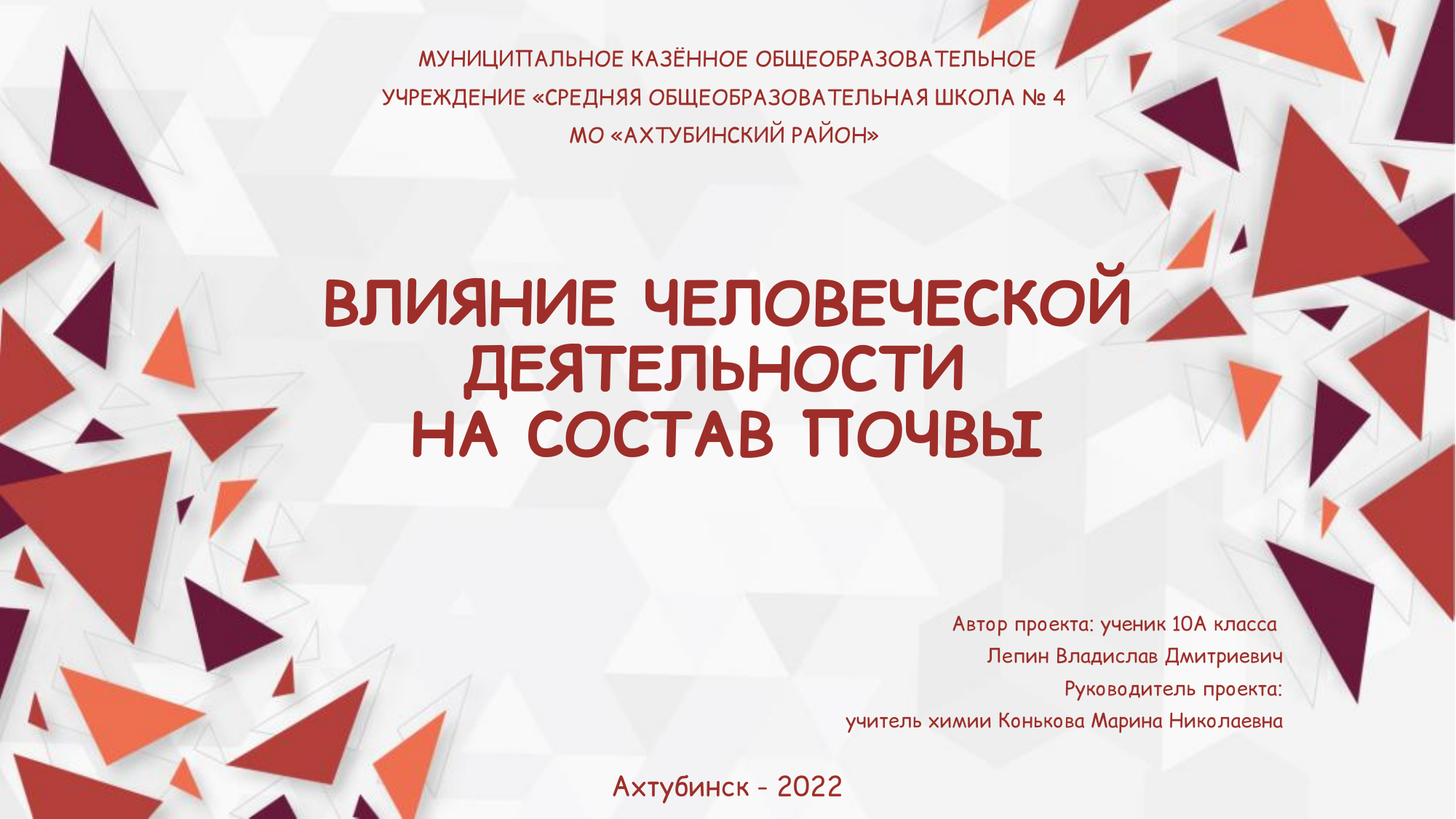

МУНИЦИПАЛЬНОЕ КАЗЁННОЕ ОБЩЕОБРАЗОВАТЕЛЬНОЕ УЧРЕЖДЕНИЕ «СРЕДНЯЯ ОБЩЕОБРАЗОВАТЕЛЬНАЯ ШКОЛА № 4
МО «АХТУБИНСКИЙ РАЙОН»
# ВЛИЯНИЕ ЧЕЛОВЕЧЕСКОЙ ДЕЯТЕЛЬНОСТИ НА СОСТАВ ПОЧВЫ
Автор проекта: ученик 10A класса
Лепин Владислав Дмитриевич
Руководитель проекта:
учитель химии Конькова Марина Николаевна
Ахтубинск - 2022